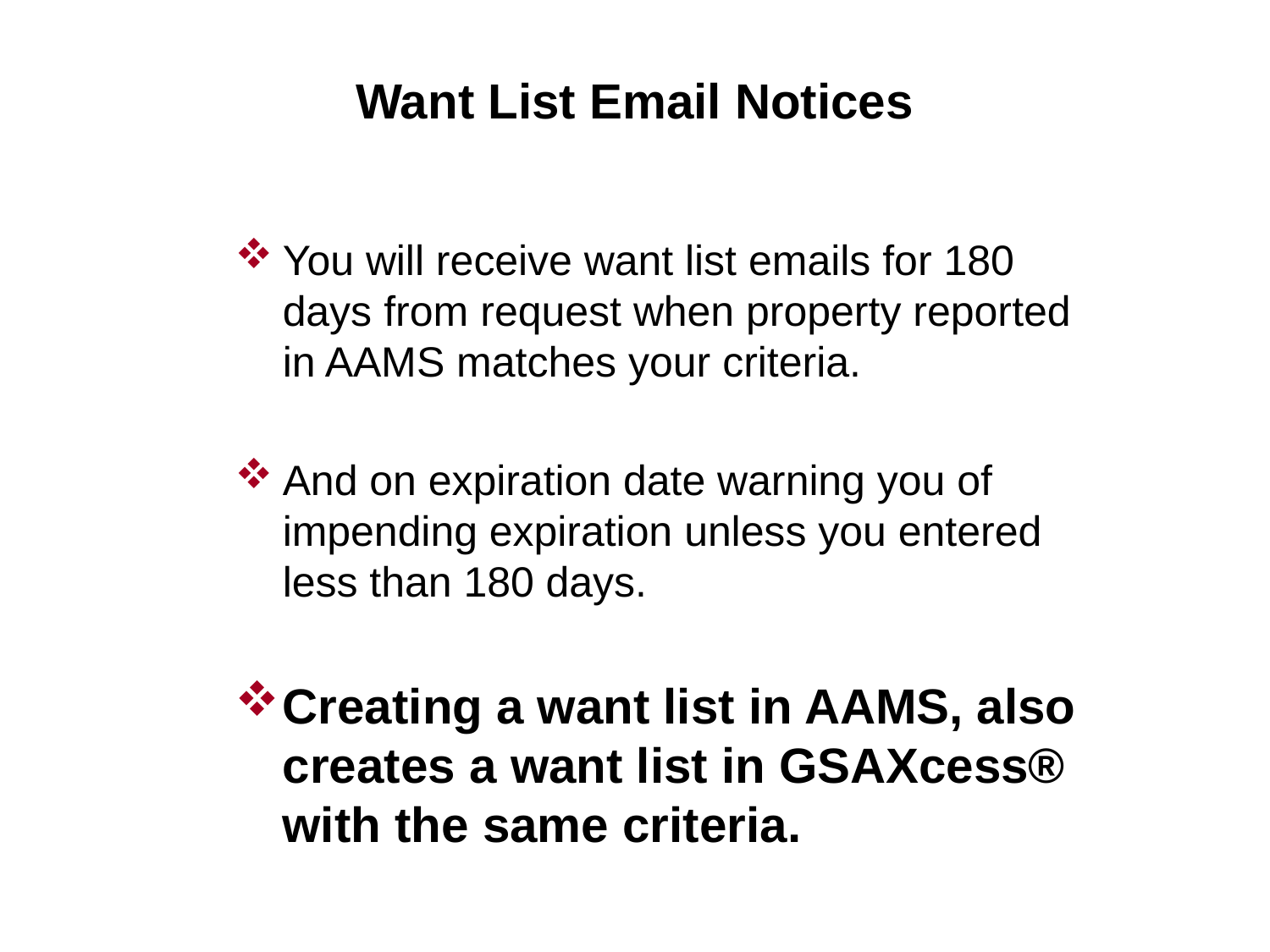

# Want List Email Notices

You will receive want list emails for 180 days from request when property reported in AAMS matches your criteria.

And on expiration date warning you of impending expiration unless you entered less than 180 days.

Creating a want list in AAMS, also creates a want list in GSAXcess® with the same criteria.